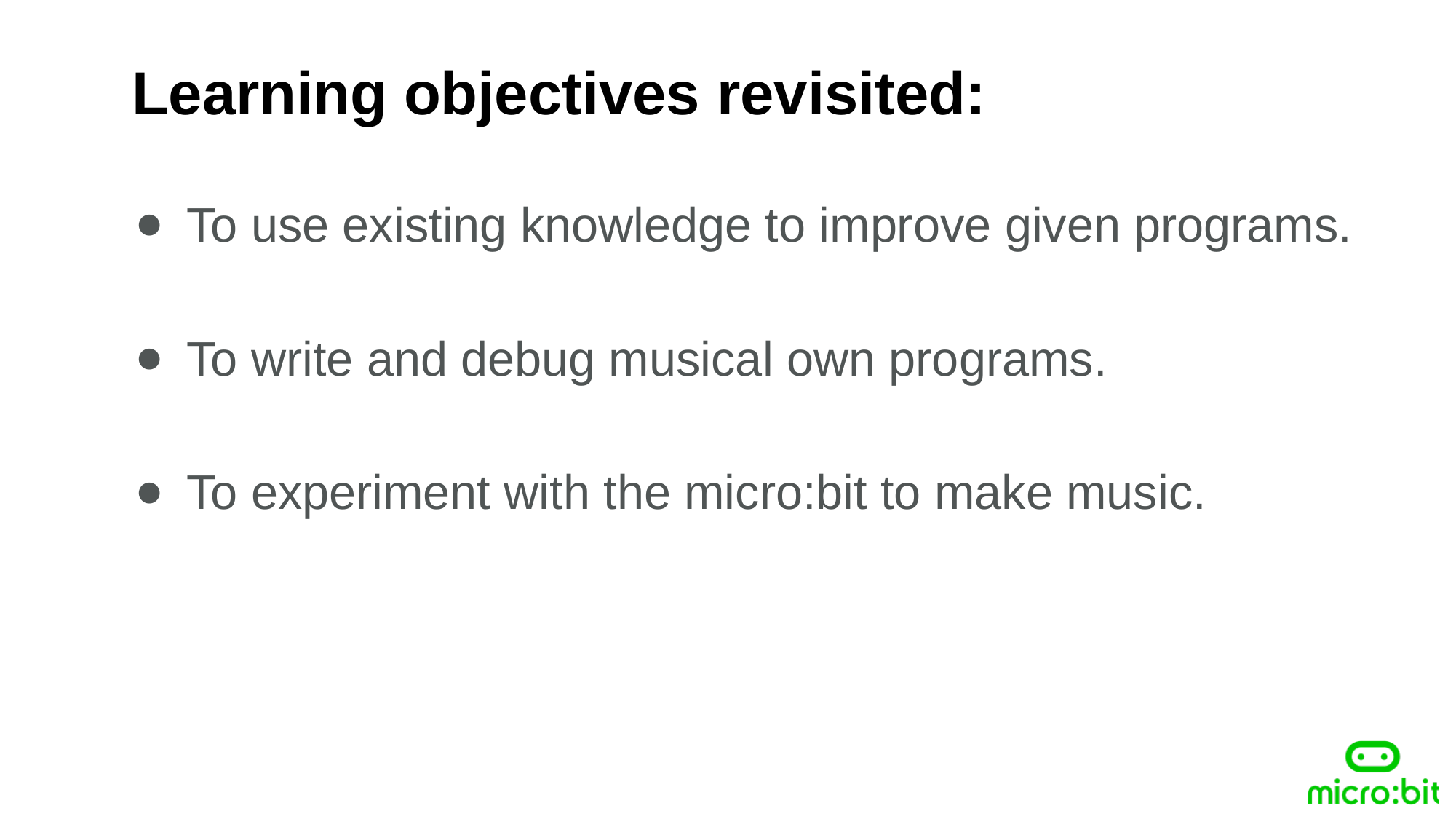

Learning objectives revisited:

To use existing knowledge to improve given programs.

To write and debug musical own programs.

To experiment with the micro:bit to make music.